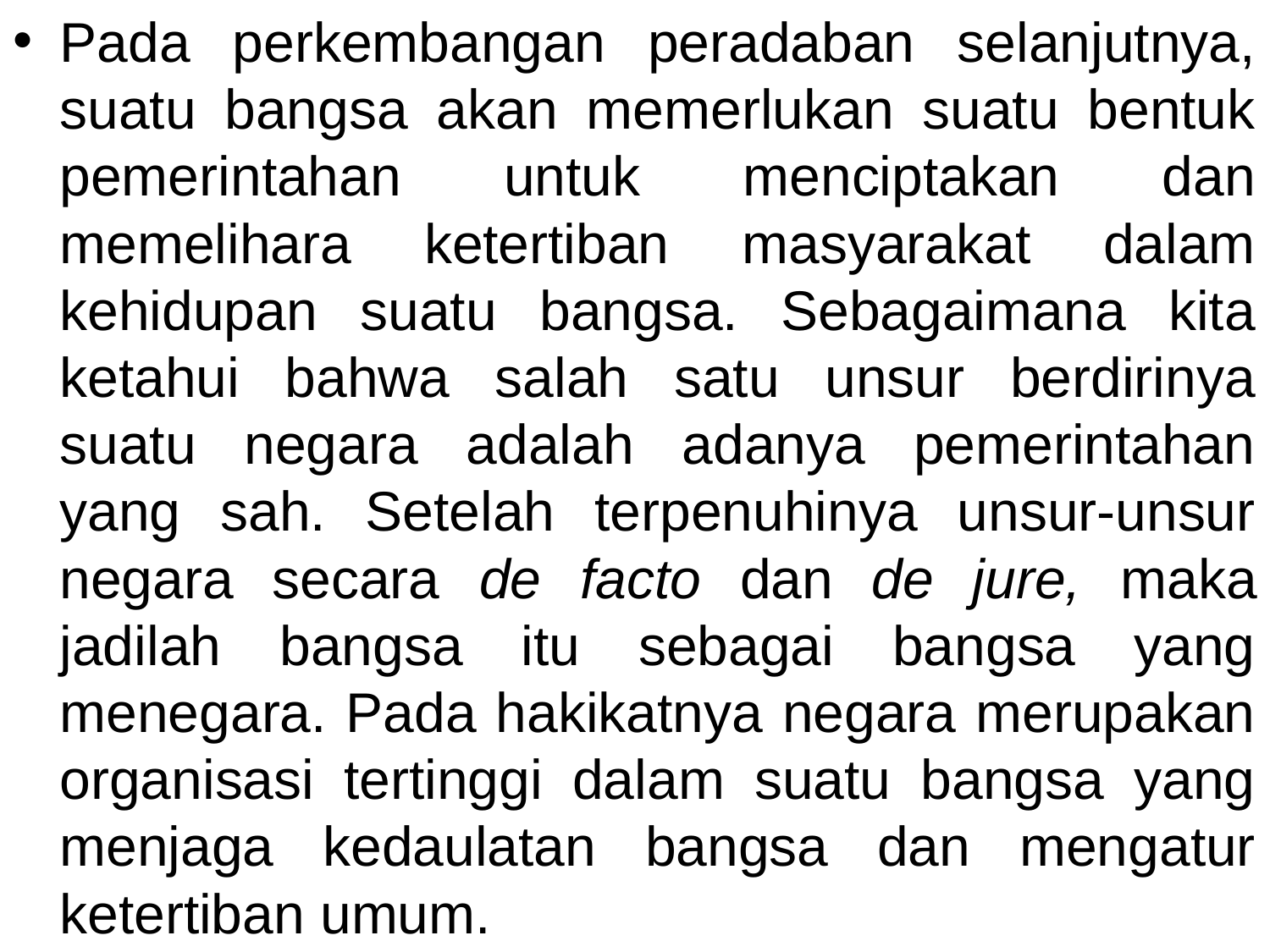

Pada perkembangan peradaban selanjutnya, suatu bangsa akan memerlukan suatu bentuk pemerintahan untuk menciptakan dan memelihara ketertiban masyarakat dalam kehidupan suatu bangsa. Sebagaimana kita ketahui bahwa salah satu unsur berdirinya suatu negara adalah adanya pemerintahan yang sah. Setelah terpenuhinya unsur-unsur negara secara de facto dan de jure, maka jadilah bangsa itu sebagai bangsa yang menegara. Pada hakikatnya negara merupakan organisasi tertinggi dalam suatu bangsa yang menjaga kedaulatan bangsa dan mengatur ketertiban umum.